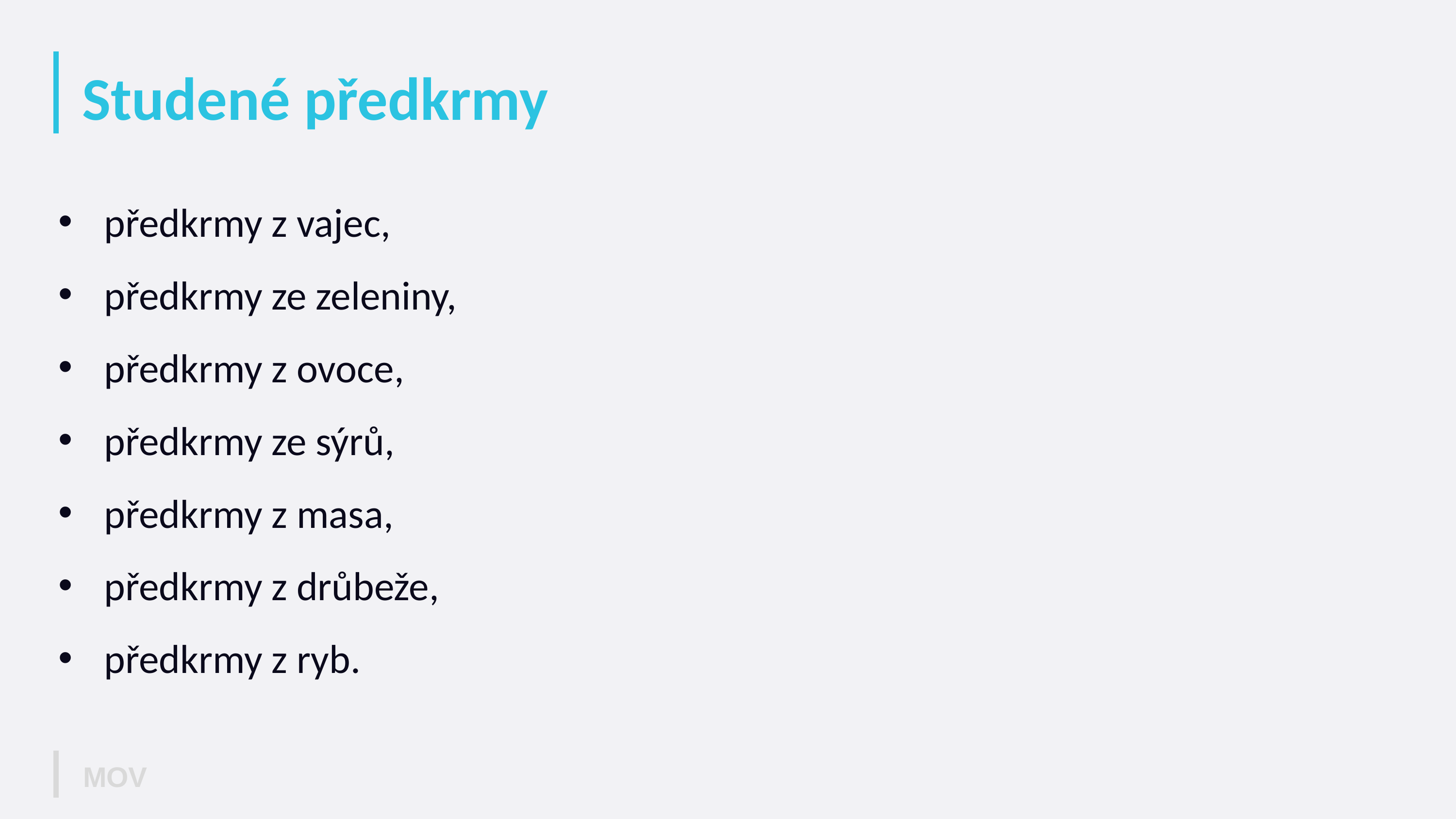

# Studené předkrmy
předkrmy z vajec,
předkrmy ze zeleniny,
předkrmy z ovoce,
předkrmy ze sýrů,
předkrmy z masa,
předkrmy z drůbeže,
předkrmy z ryb.